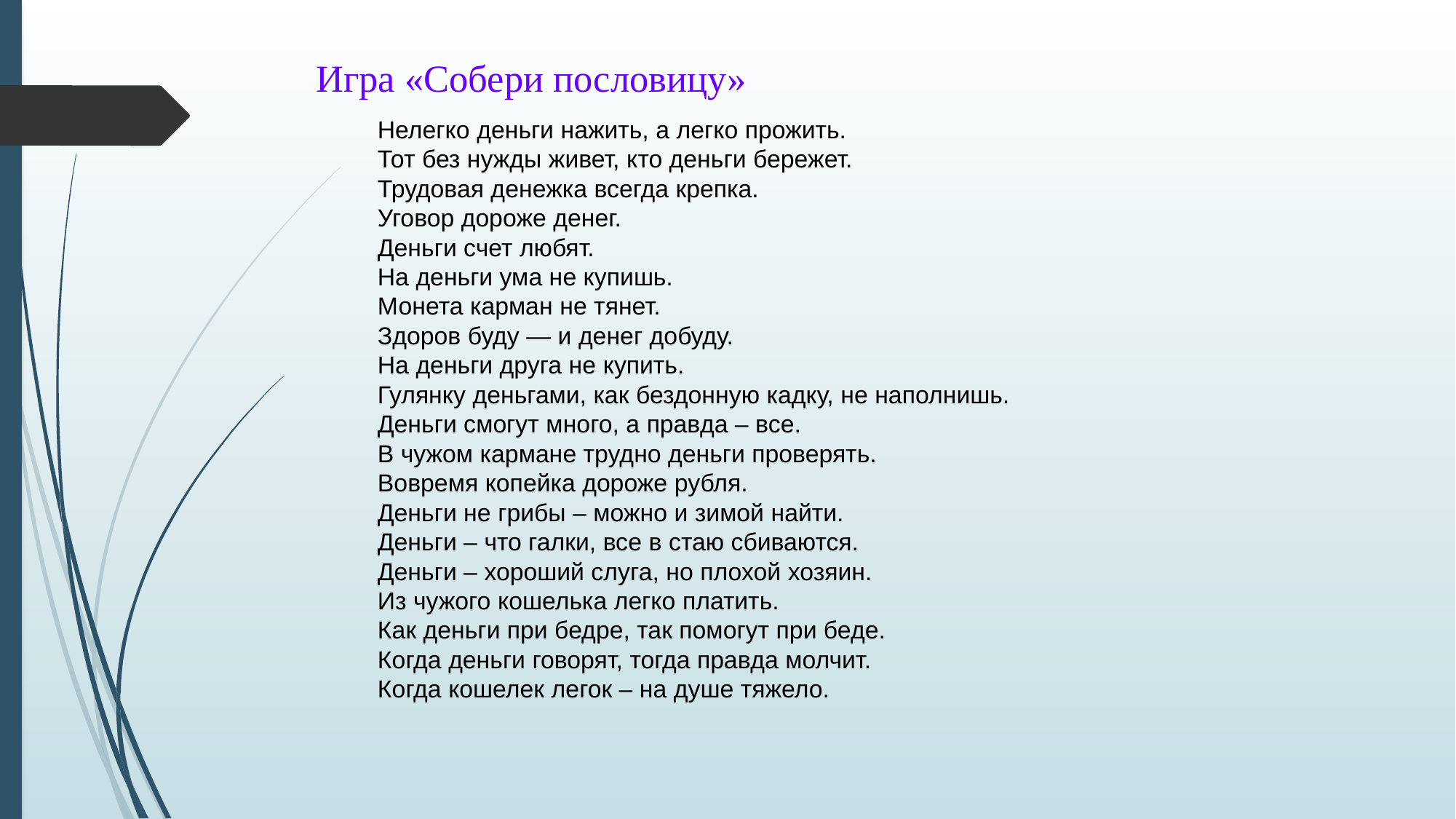

# Игра «Собери пословицу»
Нелегко деньги нажить, а легко прожить.
Тот без нужды живет, кто деньги бережет.
Трудовая денежка всегда крепка.
Уговор дороже денег.
Деньги счет любят.
На деньги ума не купишь.
Монета карман не тянет.
Здоров буду — и денег добуду.
На деньги друга не купить.
Гулянку деньгами, как бездонную кадку, не наполнишь.
Деньги смогут много, а правда – все.
В чужом кармане трудно деньги проверять.
Вовремя копейка дороже рубля.
Деньги не грибы – можно и зимой найти.
Деньги – что галки, все в стаю сбиваются.
Деньги – хороший слуга, но плохой хозяин.
Из чужого кошелька легко платить.
Как деньги при бедре, так помогут при беде.
Когда деньги говорят, тогда правда молчит.
Когда кошелек легок – на душе тяжело.